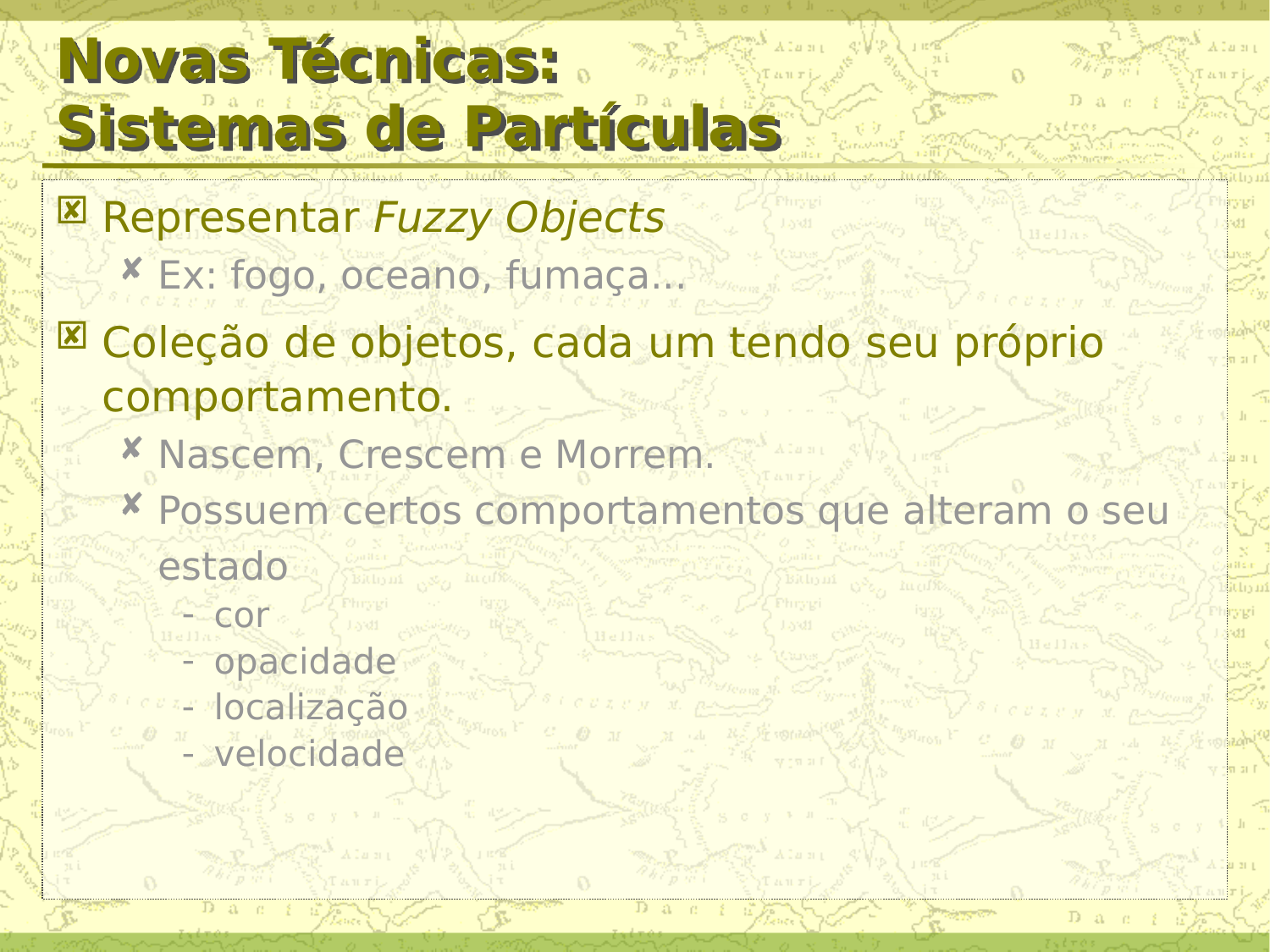

# Novas Técnicas: Sistemas de Partículas
Representar Fuzzy Objects
Ex: fogo, oceano, fumaça...
Coleção de objetos, cada um tendo seu próprio comportamento.
Nascem, Crescem e Morrem.
Possuem certos comportamentos que alteram o seu estado
cor
opacidade
localização
velocidade